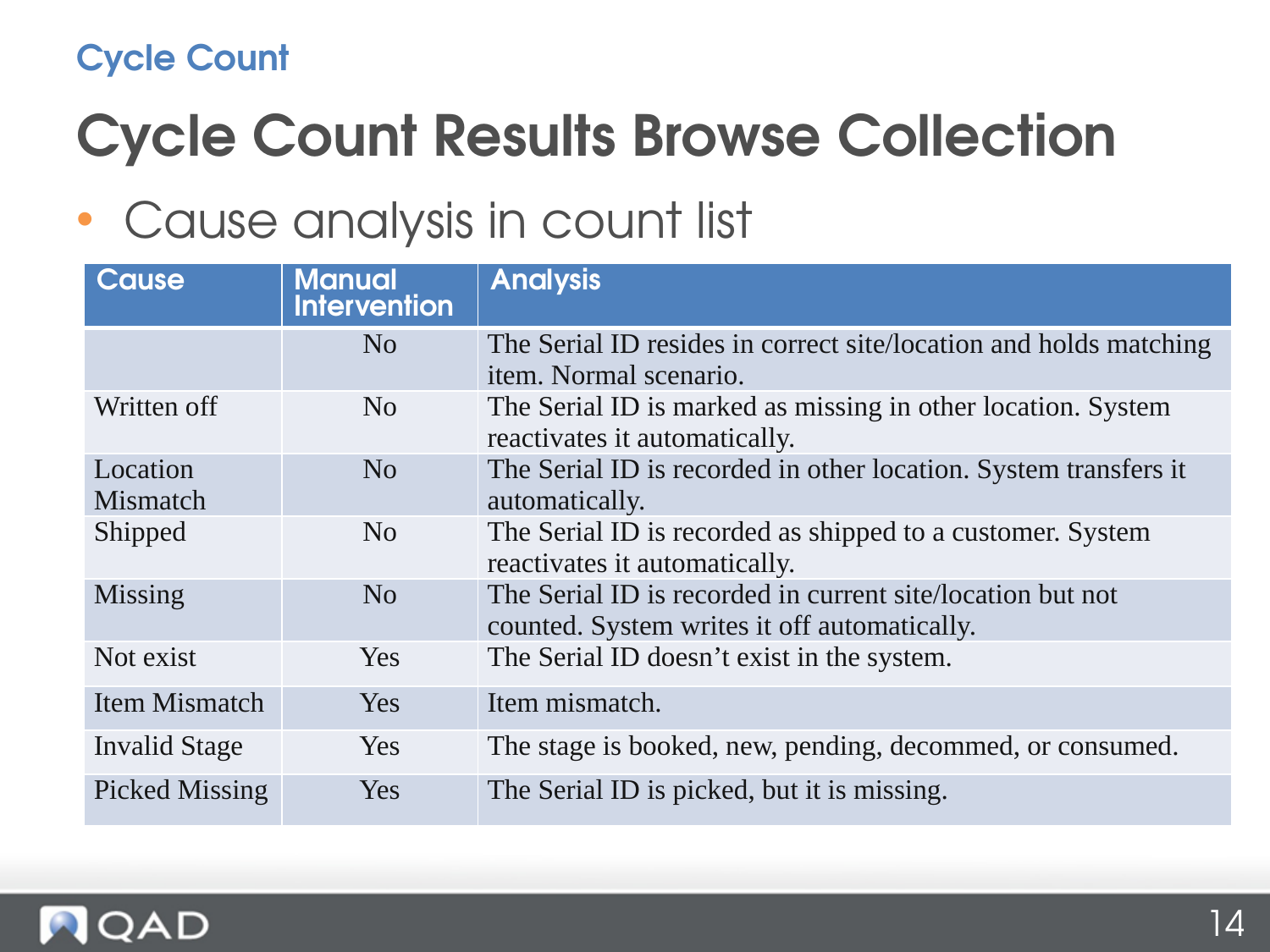

Cycle Count
# Cycle Count Results Browse Collection
Cause analysis in count list
| Cause | Manual Intervention | Analysis |
| --- | --- | --- |
|  | No | The Serial ID resides in correct site/location and holds matching item. Normal scenario. |
| Written off | No | The Serial ID is marked as missing in other location. System reactivates it automatically. |
| Location Mismatch | No | The Serial ID is recorded in other location. System transfers it automatically. |
| Shipped | No | The Serial ID is recorded as shipped to a customer. System reactivates it automatically. |
| Missing | No | The Serial ID is recorded in current site/location but not counted. System writes it off automatically. |
| Not exist | Yes | The Serial ID doesn’t exist in the system. |
| Item Mismatch | Yes | Item mismatch. |
| Invalid Stage | Yes | The stage is booked, new, pending, decommed, or consumed. |
| Picked Missing | Yes | The Serial ID is picked, but it is missing. |
14